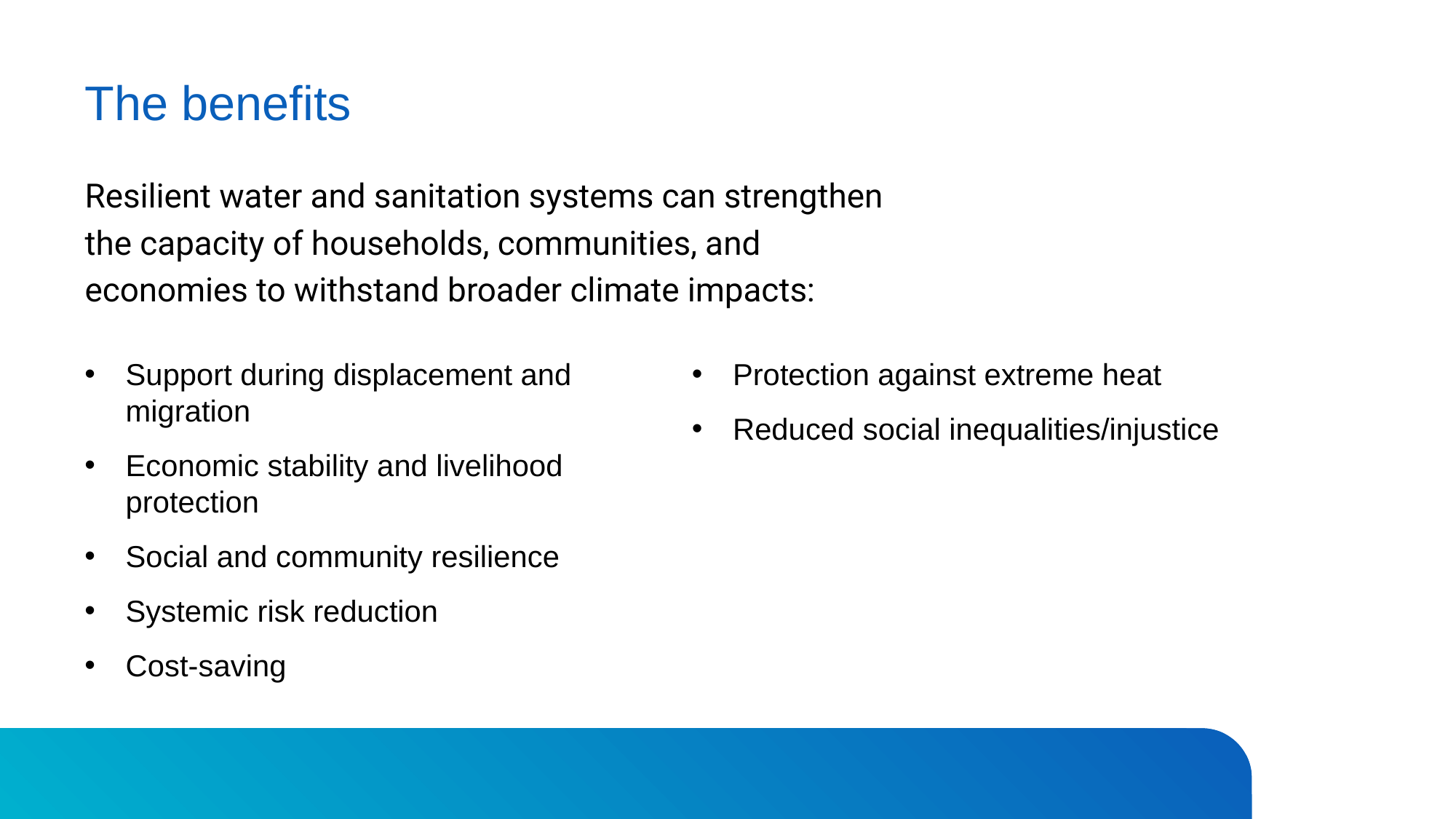

# The benefits
Resilient water and sanitation systems can strengthen the capacity of households, communities, and economies to withstand broader climate impacts:

Support during displacement and migration
Economic stability and livelihood protection
Social and community resilience
Systemic risk reduction
Cost-saving
Protection against extreme heat
Reduced social inequalities/injustice